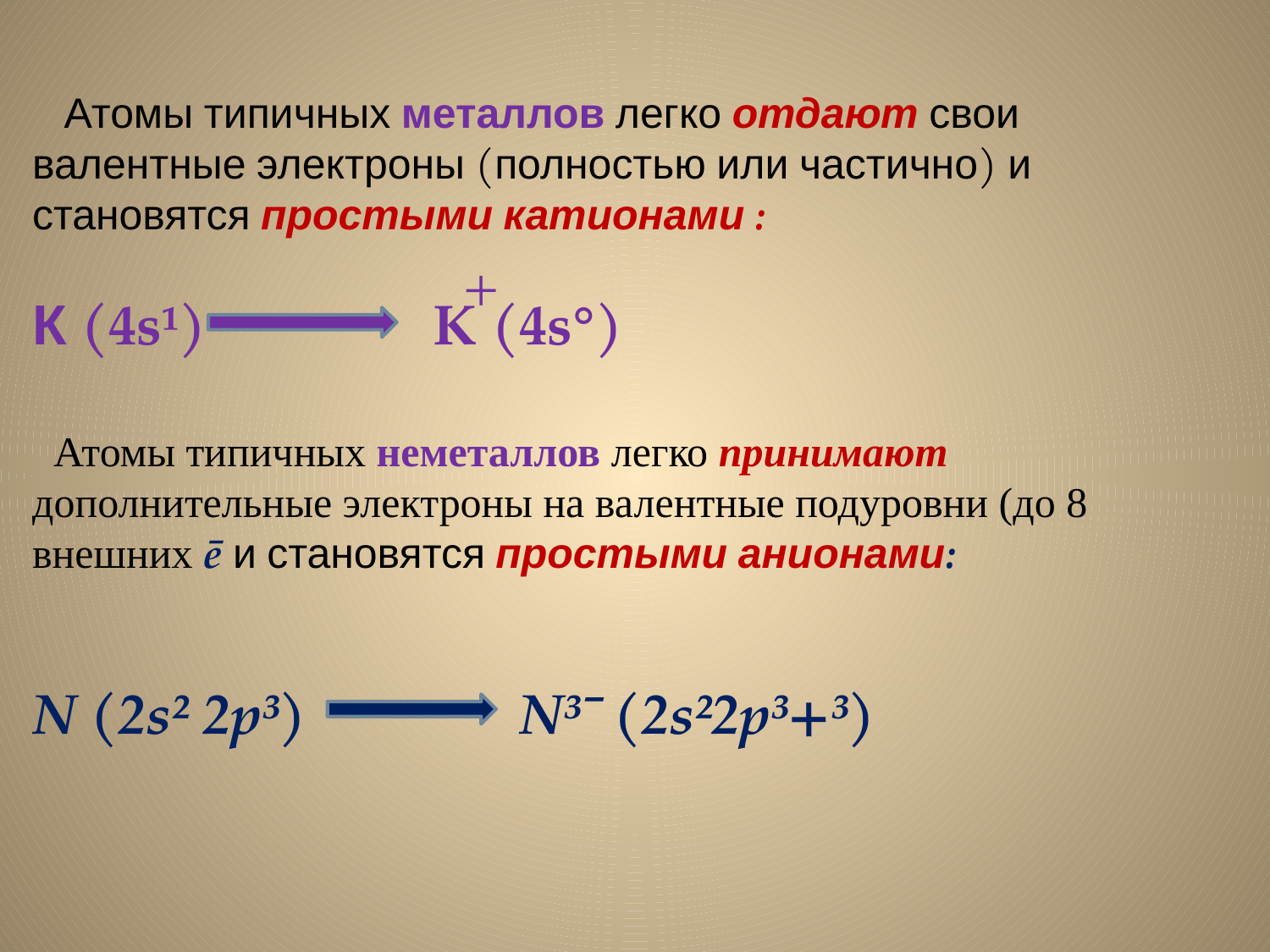

Атомы типичных металлов легко отдают свои валентные электроны (полностью или частично) и становятся простыми катионами :

К (4s¹)                K (4s°)

  Атомы типичных неметаллов легко принимают дополнительные электроны на валентные подуровни (до 8 внешних ē и становятся простыми анионами:

N (2s² 2p³)               N³¯ (2s²2p³+³)

          +